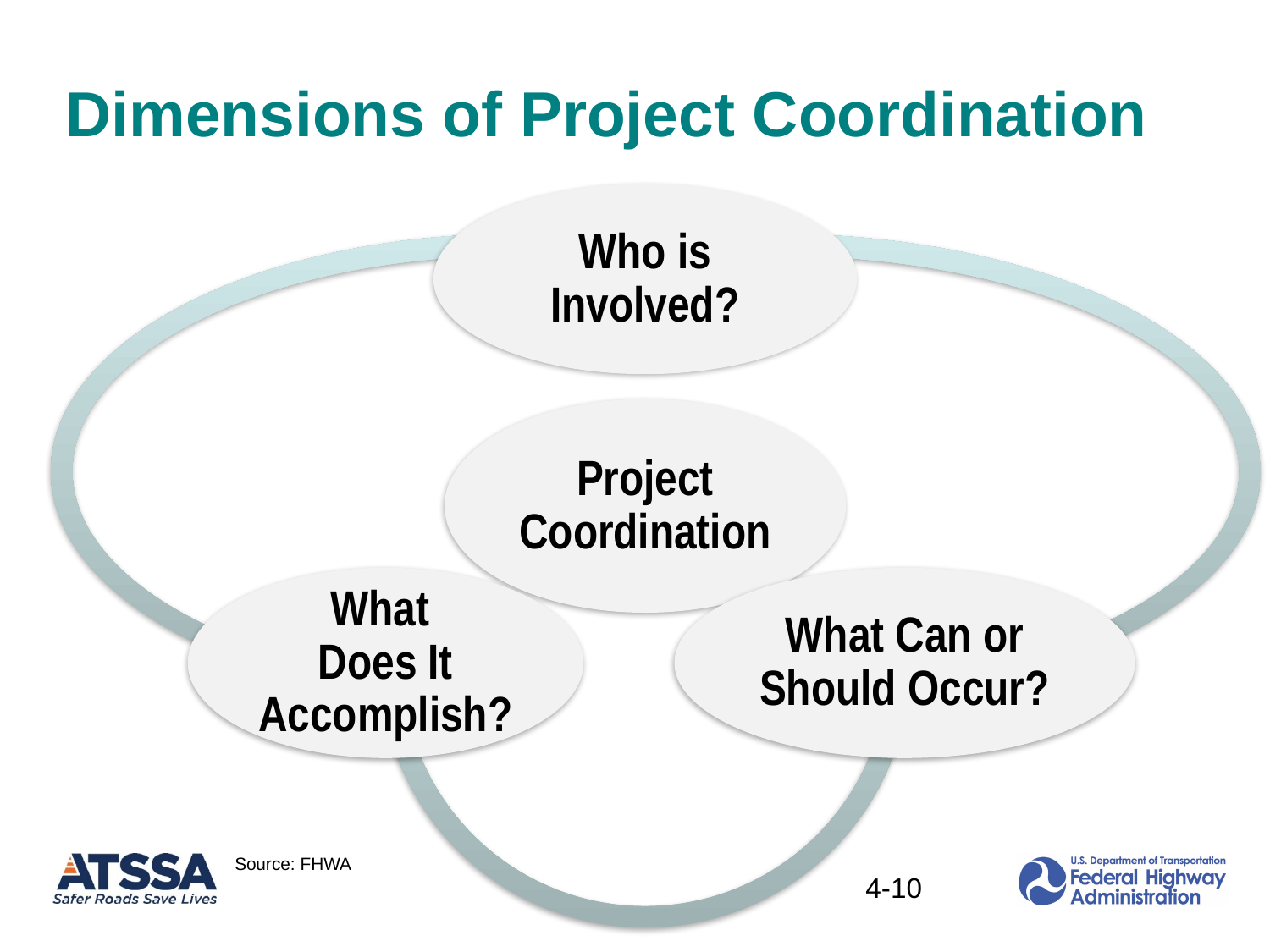

# Dimensions of Project Coordination
Project Coordination
Who is Involved?
What Can or Should Occur?
What
Does It Accomplish?
Source: FHWA